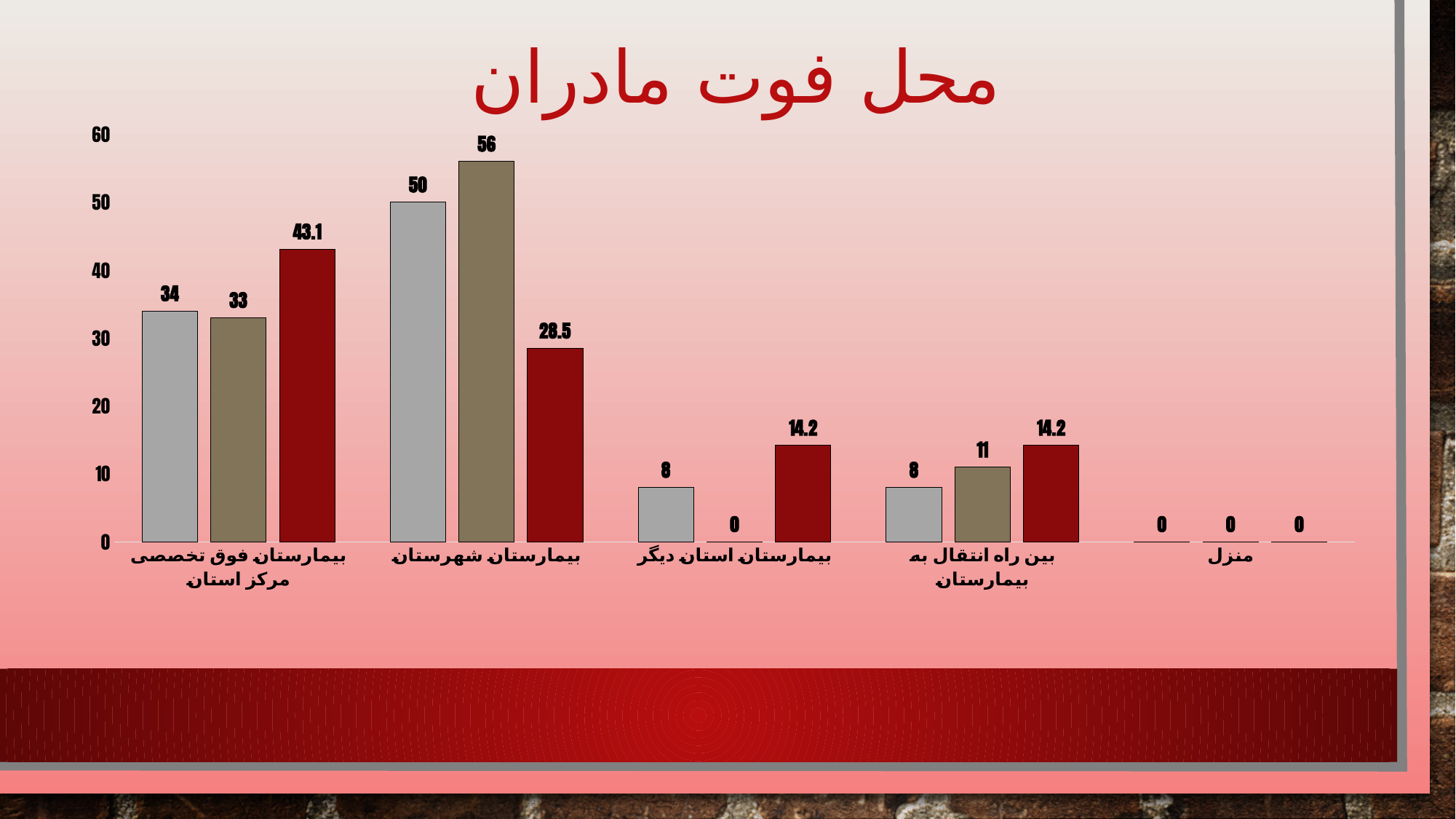

# محل فوت مادران

### Chart

| Category | 95 | 96 | 97 |
|---|---|---|---|
| بیمارستان فوق تخصصی مرکز استان | 34.0 | 33.0 | 43.1 |
| بیمارستان شهرستان | 50.0 | 56.0 | 28.5 |
| بیمارستان استان دیگر | 8.0 | 0.0 | 14.2 |
| بین راه انتقال به بیمارستان | 8.0 | 11.0 | 14.2 |
| منزل | 0.0 | 0.0 | 0.0 |